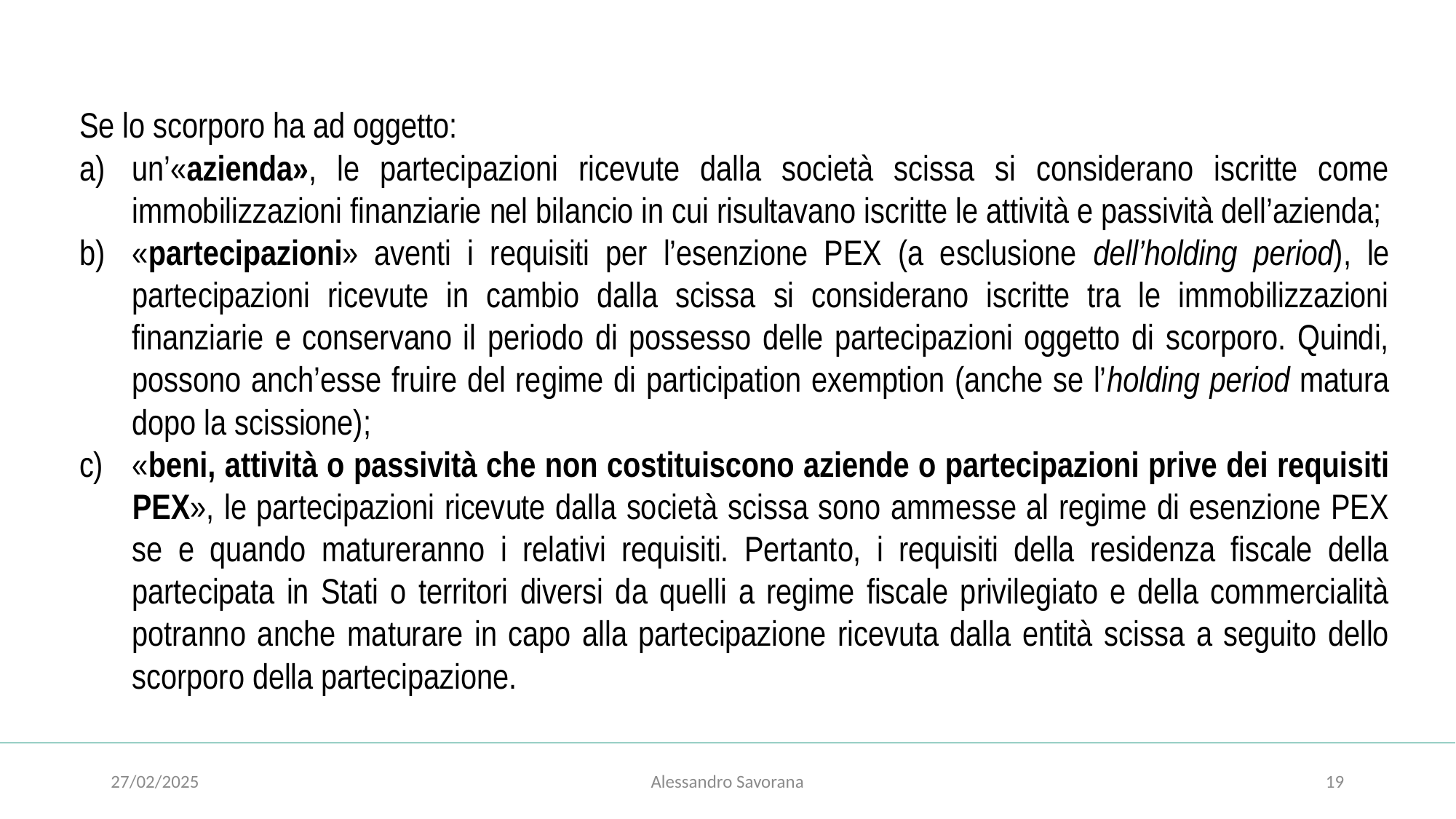

#
Se lo scorporo ha ad oggetto:
un’«azienda», le partecipazioni ricevute dalla società scissa si considerano iscritte come immobilizzazioni finanziarie nel bilancio in cui risultavano iscritte le attività e passività dell’azienda;
«partecipazioni» aventi i requisiti per l’esenzione PEX (a esclusione dell’holding period), le partecipazioni ricevute in cambio dalla scissa si considerano iscritte tra le immobilizzazioni finanziarie e conservano il periodo di possesso delle partecipazioni oggetto di scorporo. Quindi, possono anch’esse fruire del regime di participation exemption (anche se l’holding period matura dopo la scissione);
«beni, attività o passività che non costituiscono aziende o partecipazioni prive dei requisiti PEX», le partecipazioni ricevute dalla società scissa sono ammesse al regime di esenzione PEX se e quando matureranno i relativi requisiti. Pertanto, i requisiti della residenza fiscale della partecipata in Stati o territori diversi da quelli a regime fiscale privilegiato e della commercialità potranno anche maturare in capo alla partecipazione ricevuta dalla entità scissa a seguito dello scorporo della partecipazione.

27/02/2025
Alessandro Savorana
19